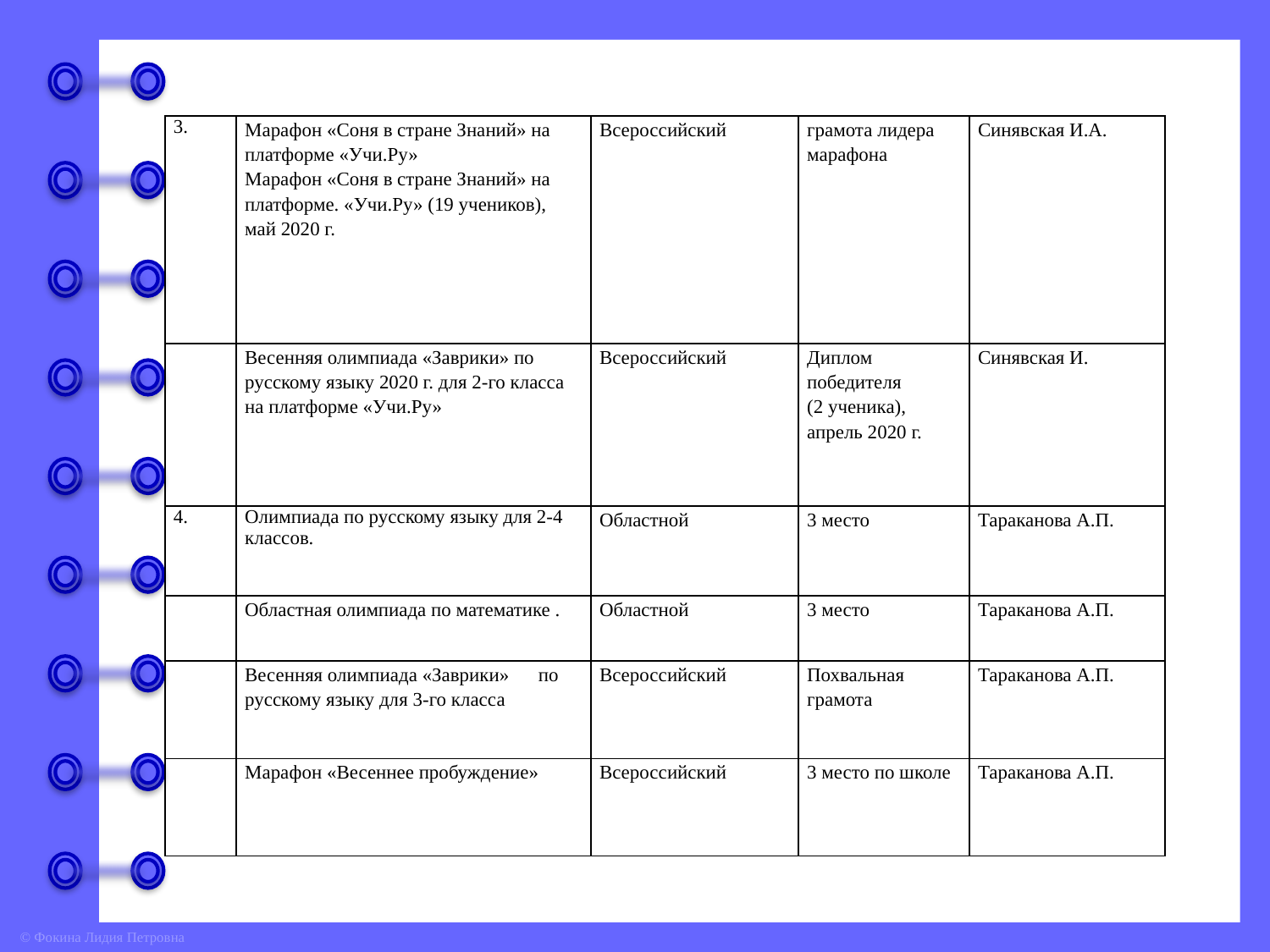

| 3. | Марафон «Соня в стране Знаний» на платформе «Учи.Ру» Марафон «Соня в стране Знаний» на платформе. «Учи.Ру» (19 учеников), май 2020 г. | Всероссийский | грамота лидера марафона | Синявская И.А. |
| --- | --- | --- | --- | --- |
|  | Весенняя олимпиада «Заврики» по русскому языку 2020 г. для 2-го класса на платформе «Учи.Ру» | Всероссийский | Диплом победителя (2 ученика), апрель 2020 г. | Синявская И. |
| 4. | Олимпиада по русскому языку для 2-4 классов. | Областной | 3 место | Тараканова А.П. |
|  | Областная олимпиада по математике . | Областной | 3 место | Тараканова А.П. |
|  | Весенняя олимпиада «Заврики» по русскому языку для 3﻿-﻿го класса | Всероссийский | Похвальная грамота | Тараканова А.П. |
|  | Марафон «Весеннее пробуждение» | Всероссийский | 3 место по школе | Тараканова А.П. |